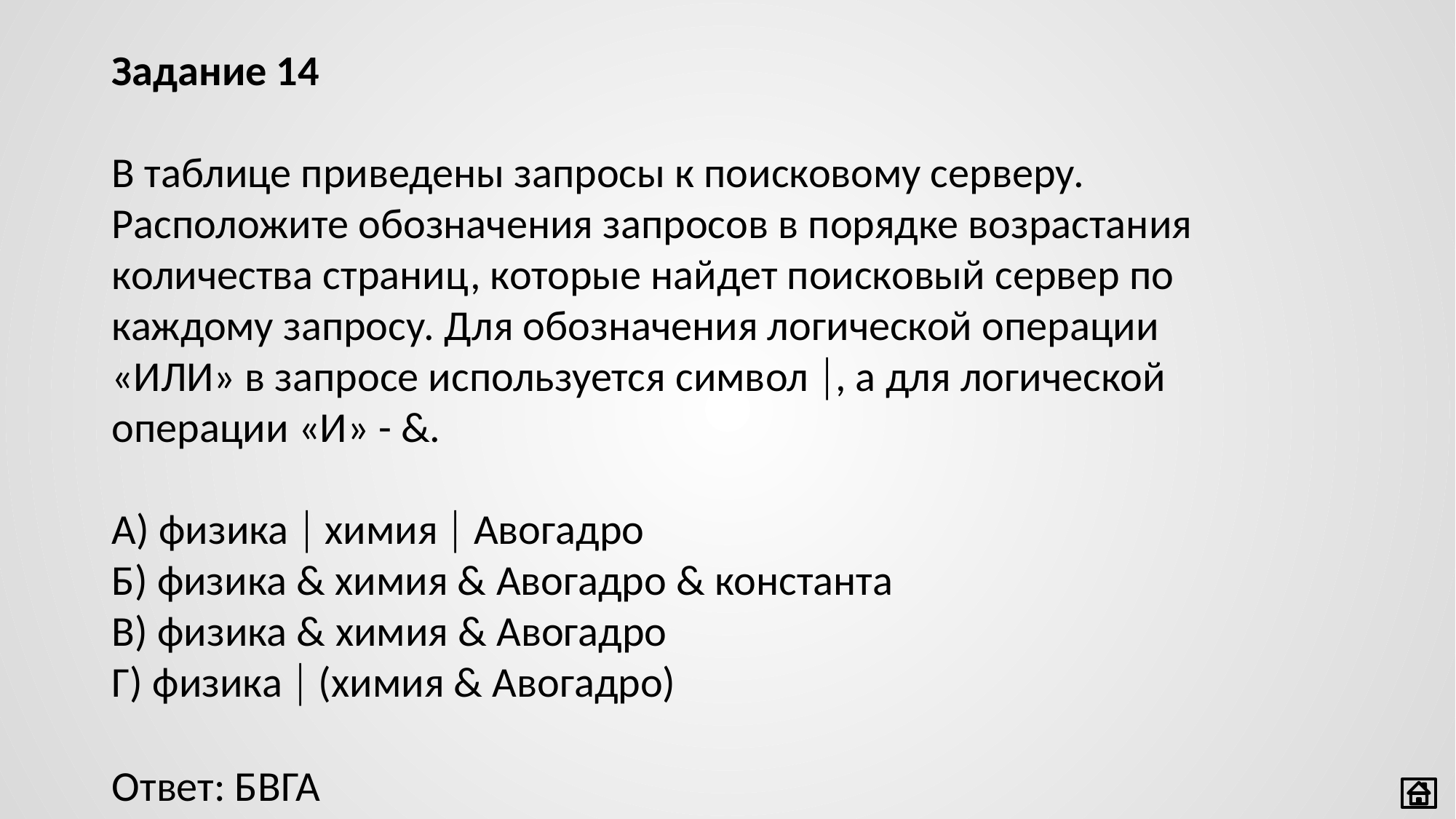

Задание 14
В таблице приведены запросы к поисковому серверу. Расположите обозначения запросов в порядке возрастания количества страниц, которые найдет поисковый сервер по каждому запросу. Для обозначения логической операции «ИЛИ» в запросе используется символ |, а для логической операции «И» - &.

А) физика | химия | Авогадро
Б) физика & химия & Авогадро & константа
В) физика & химия & Авогадро
Г) физика | (химия & Авогадро)

Ответ: БВГА